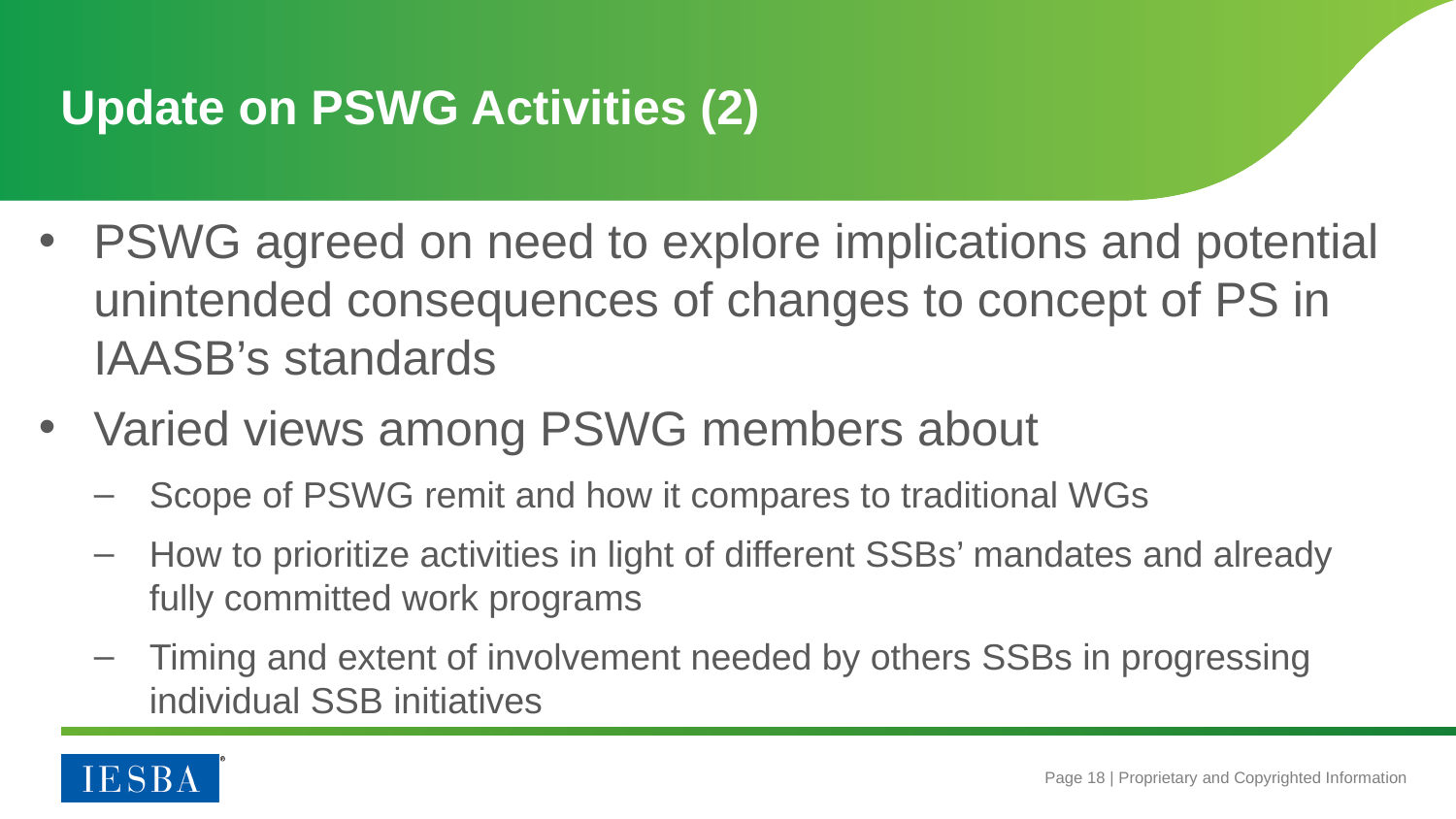

# Update on PSWG Activities (2)
PSWG agreed on need to explore implications and potential unintended consequences of changes to concept of PS in IAASB’s standards
Varied views among PSWG members about
Scope of PSWG remit and how it compares to traditional WGs
How to prioritize activities in light of different SSBs’ mandates and already fully committed work programs
Timing and extent of involvement needed by others SSBs in progressing individual SSB initiatives